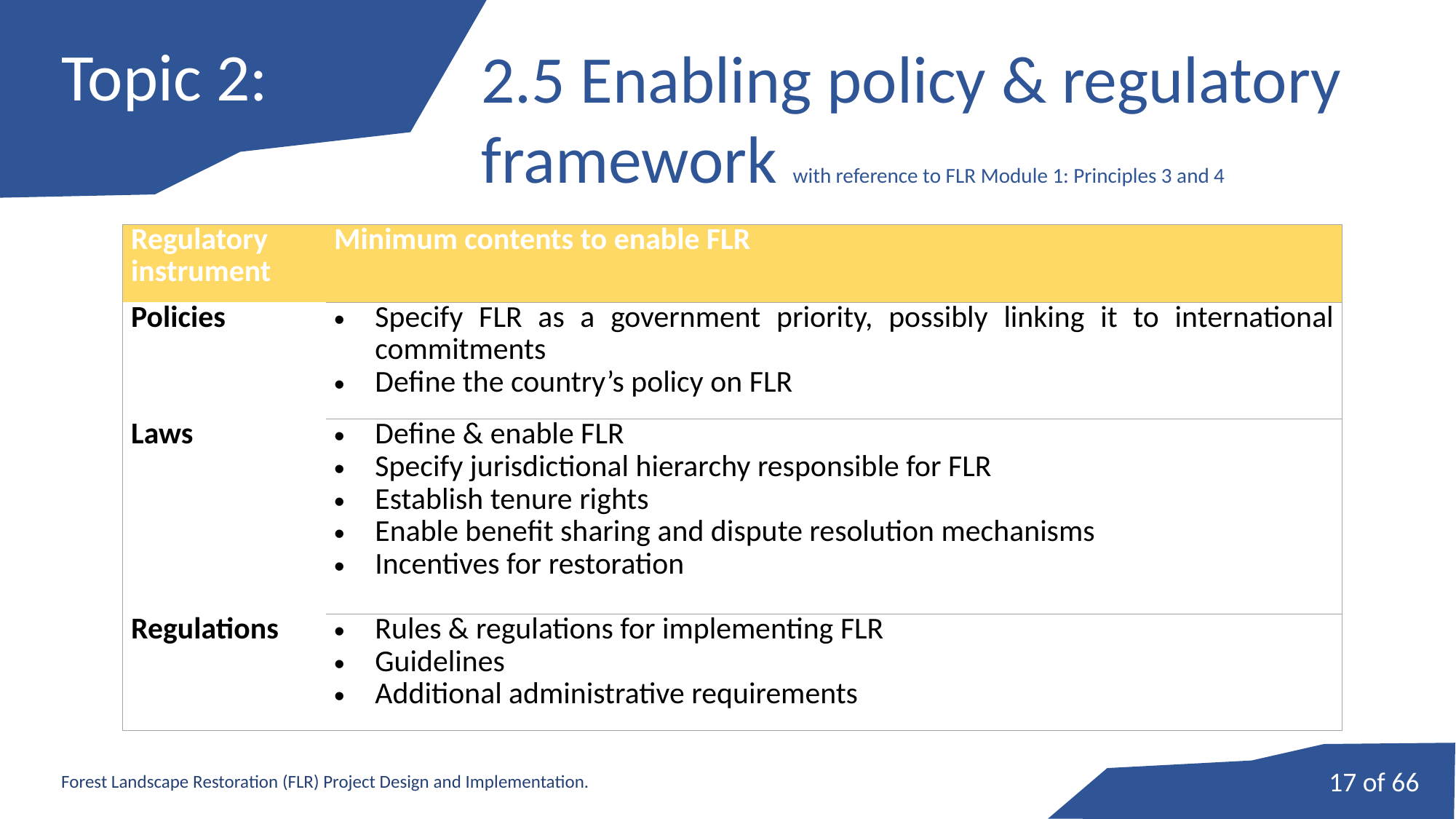

# Topic 2:
2.5 Enabling policy & regulatory framework with reference to FLR Module 1: Principles 3 and 4
| Regulatory instrument | Minimum contents to enable FLR |
| --- | --- |
| Policies | Specify FLR as a government priority, possibly linking it to international commitments Define the country’s policy on FLR |
| Laws | Define & enable FLR Specify jurisdictional hierarchy responsible for FLR Establish tenure rights Enable benefit sharing and dispute resolution mechanisms Incentives for restoration |
| Regulations | Rules & regulations for implementing FLR Guidelines Additional administrative requirements |
17 of 66

Forest Landscape Restoration (FLR) Project Design and Implementation.